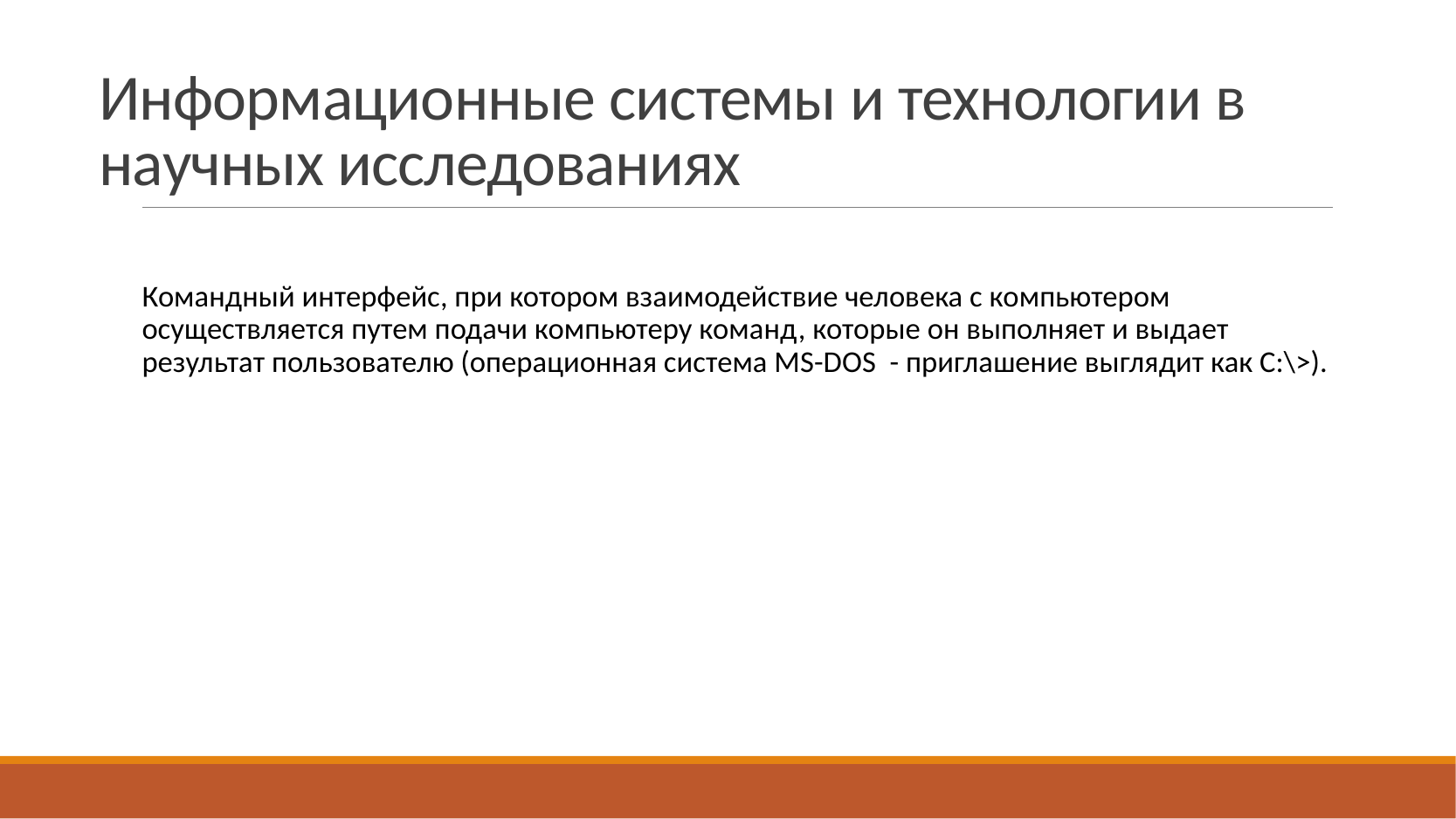

# Информационные системы и технологии в научных исследованиях

	Командный интерфейс, при котором взаимодействие человека с компьютером осуществляется путем подачи компьютеру команд, которые он выполняет и выдает результат пользователю (операционная система MS-DOS  - приглашение выглядит как С:\>).